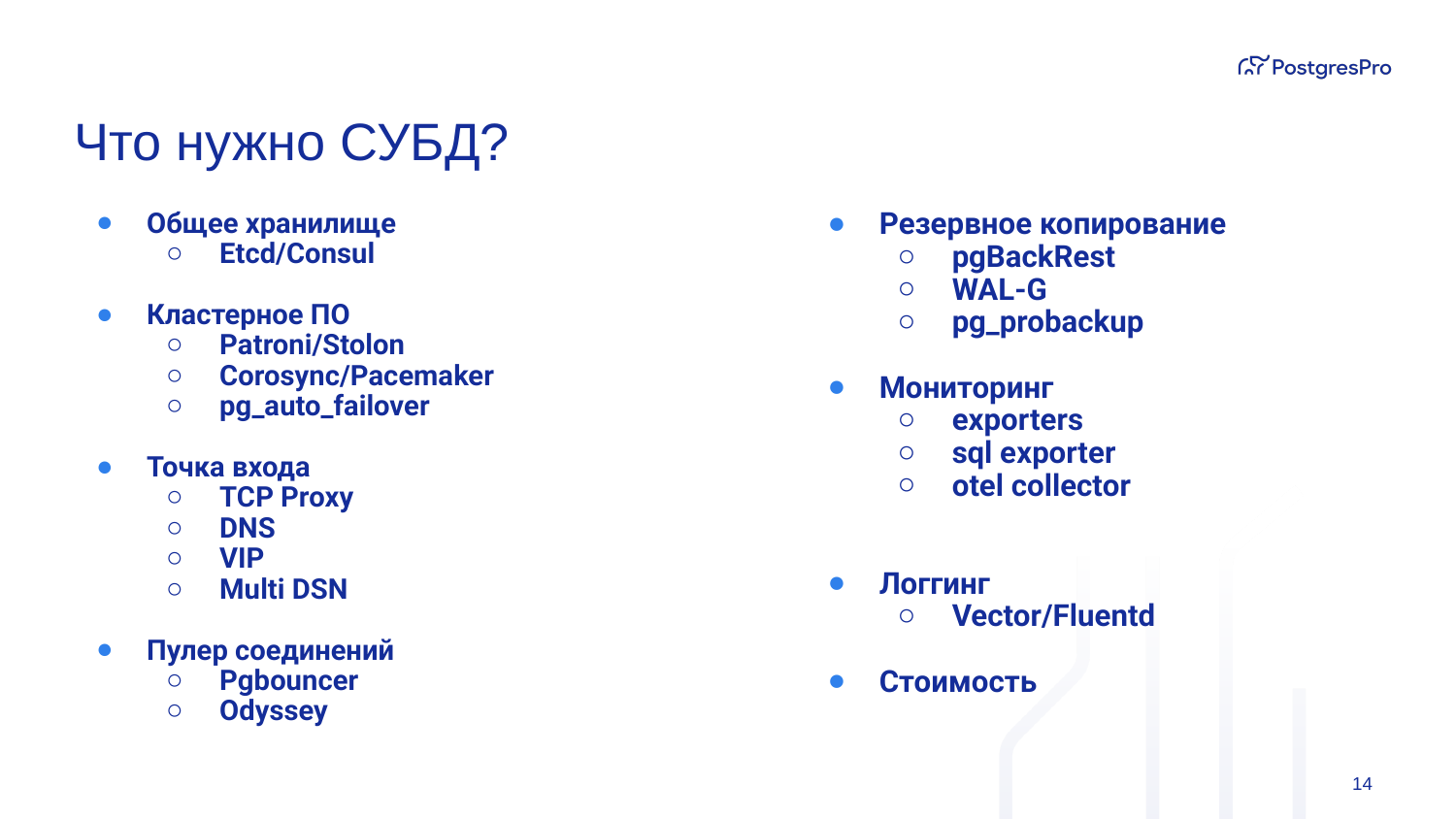

# Что нужно СУБД?
Общее хранилище
Etcd/Consul
Кластерное ПО
Patroni/Stolon
Corosync/Pacemaker
pg_auto_failover
Точка входа
TCP Proxy
DNS
VIP
Multi DSN
Пулер соединений
Pgbouncer
Odyssey
Резервное копирование
pgBackRest
WAL-G
pg_probackup
Мониторинг
exporters
sql exporter
otel collector

Логгинг
Vector/Fluentd
Стоимость
14